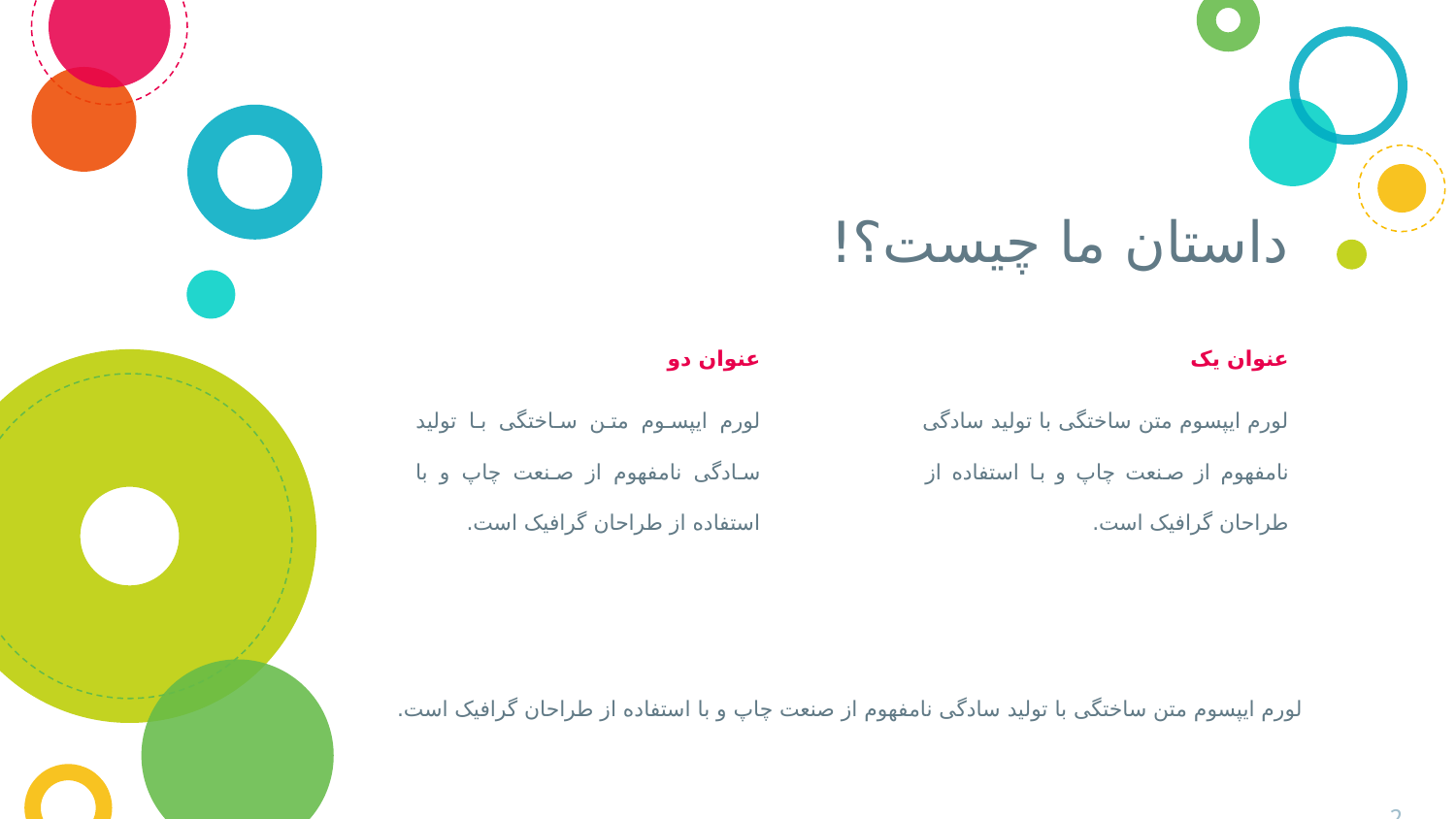

# داستان ما چیست؟!
عنوان دو
لورم ایپسوم متن ساختگی با تولید سادگی نامفهوم از صنعت چاپ و با استفاده از طراحان گرافیک است.

عنوان یک
لورم ایپسوم متن ساختگی با تولید سادگی نامفهوم از صنعت چاپ و با استفاده از طراحان گرافیک است.
لورم ایپسوم متن ساختگی با تولید سادگی نامفهوم از صنعت چاپ و با استفاده از طراحان گرافیک است.

2